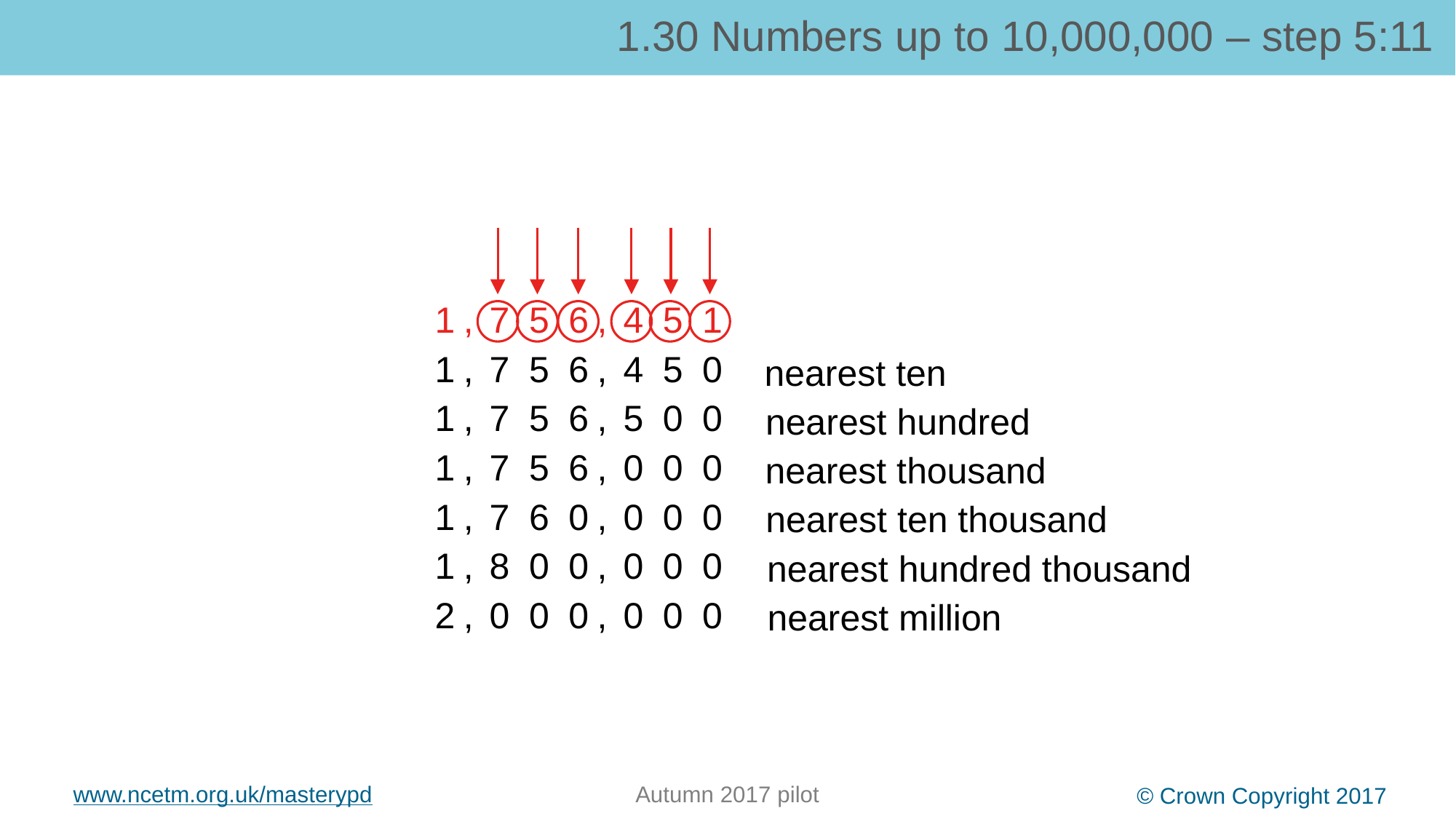

1.30 Numbers up to 10,000,000 – step 5:11
| 1 | , | 7 | 5 | 6 | , | 4 | 5 | 1 |
| --- | --- | --- | --- | --- | --- | --- | --- | --- |

nearest ten
| 1 | , | 7 | 5 | 6 | , | 4 | 5 | 0 |
| --- | --- | --- | --- | --- | --- | --- | --- | --- |
nearest hundred
| 1 | , | 7 | 5 | 6 | , | 5 | 0 | 0 |
| --- | --- | --- | --- | --- | --- | --- | --- | --- |
nearest thousand
| 1 | , | 7 | 5 | 6 | , | 0 | 0 | 0 |
| --- | --- | --- | --- | --- | --- | --- | --- | --- |
nearest ten thousand
| 1 | , | 7 | 6 | 0 | , | 0 | 0 | 0 |
| --- | --- | --- | --- | --- | --- | --- | --- | --- |
nearest hundred thousand
| 1 | , | 8 | 0 | 0 | , | 0 | 0 | 0 |
| --- | --- | --- | --- | --- | --- | --- | --- | --- |
nearest million
| 2 | , | 0 | 0 | 0 | , | 0 | 0 | 0 |
| --- | --- | --- | --- | --- | --- | --- | --- | --- |